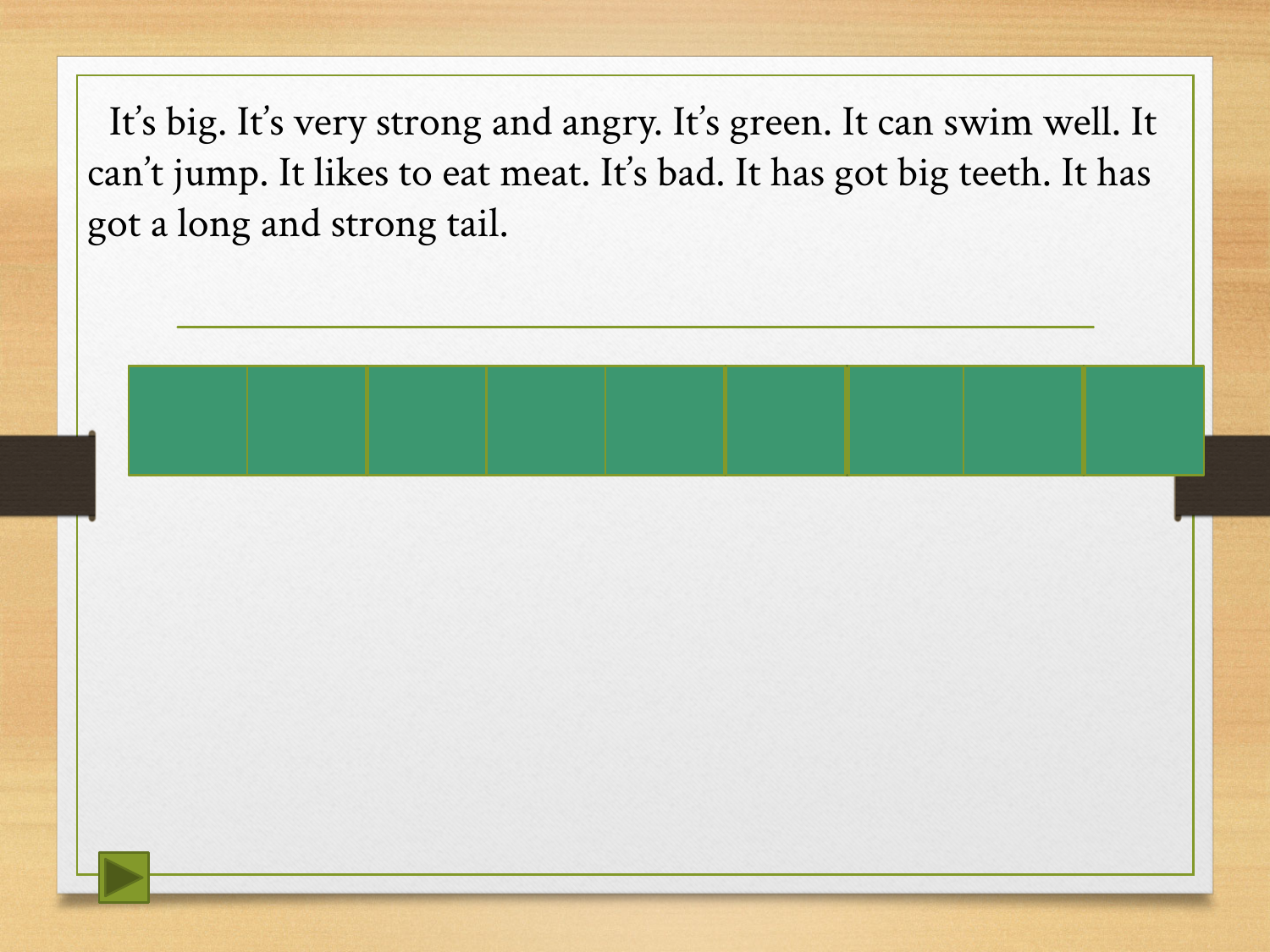

It’s big. It’s very strong and angry. It’s green. It can swim well. It can’t jump. It likes to eat meat. It’s bad. It has got big teeth. It has got a long and strong tail.

C

R
O

C

O

D
I

L
E